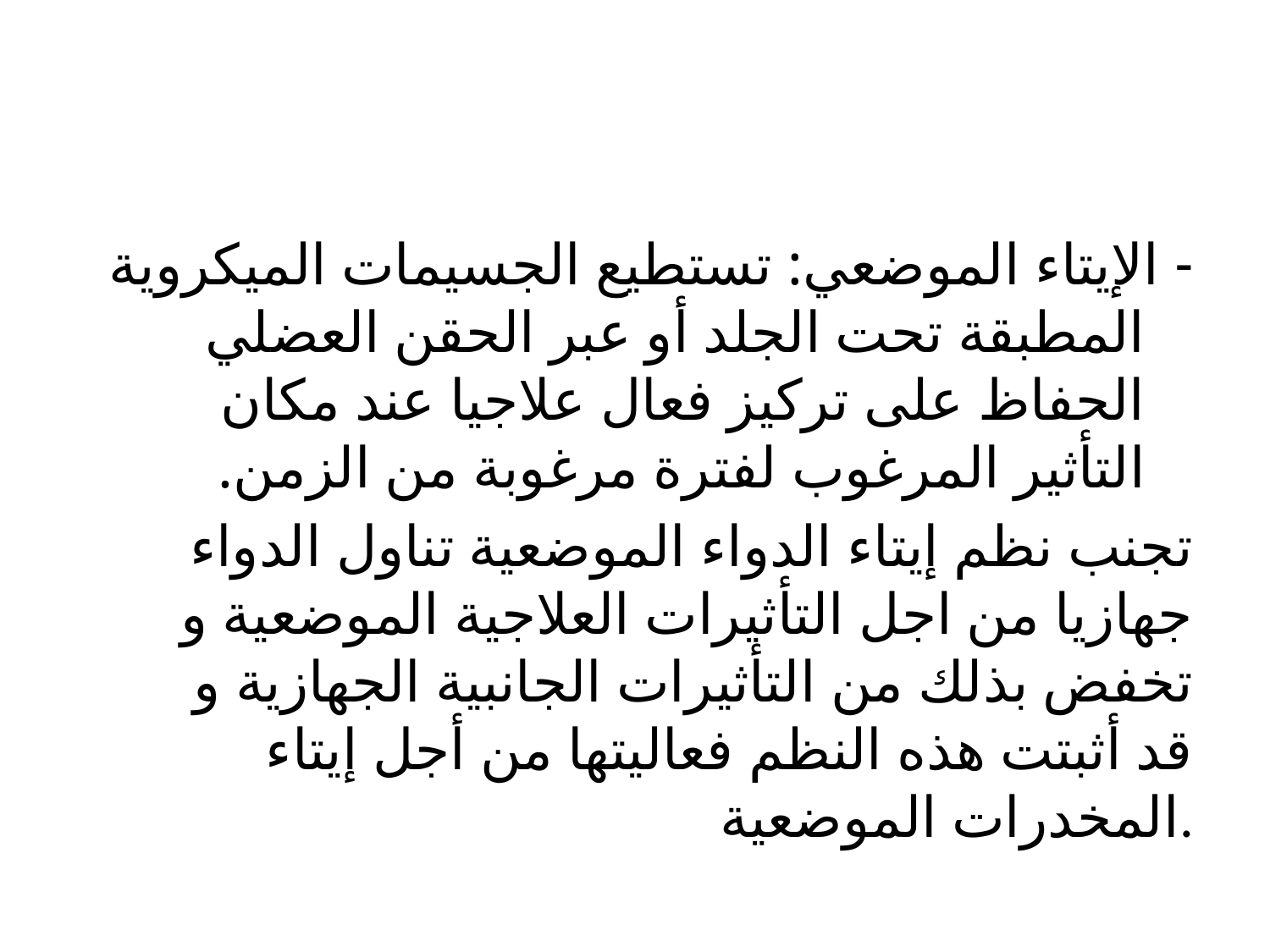

- الإيتاء الموضعي: تستطيع الجسيمات الميكروية المطبقة تحت الجلد أو عبر الحقن العضلي الحفاظ على تركيز فعال علاجيا عند مكان التأثير المرغوب لفترة مرغوبة من الزمن.
تجنب نظم إيتاء الدواء الموضعية تناول الدواء جهازيا من اجل التأثيرات العلاجية الموضعية و تخفض بذلك من التأثيرات الجانبية الجهازية و قد أثبتت هذه النظم فعاليتها من أجل إيتاء المخدرات الموضعية.